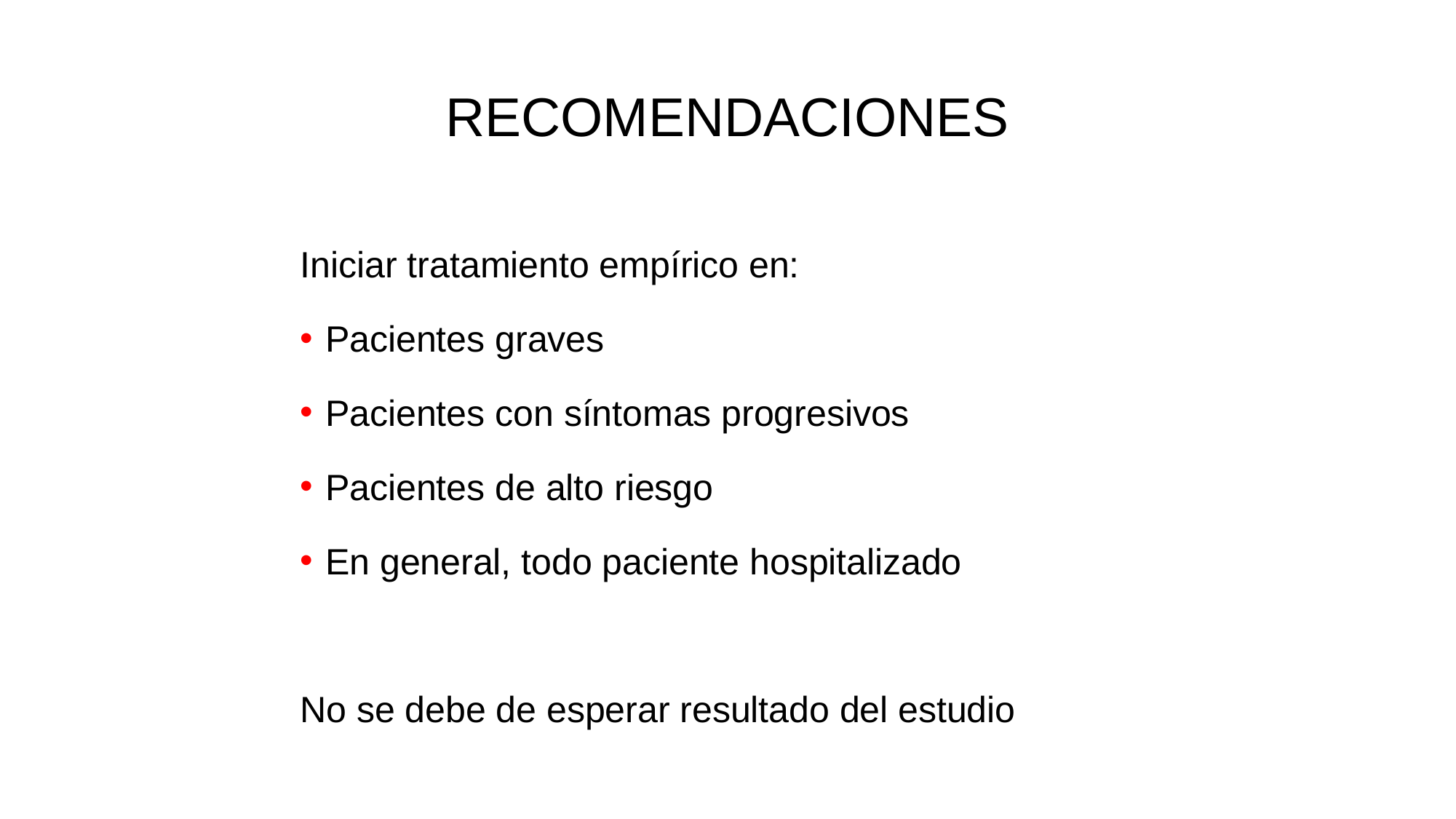

# RECOMENDACIONES
Iniciar tratamiento empírico en:
Pacientes graves
Pacientes con síntomas progresivos
Pacientes de alto riesgo
En general, todo paciente hospitalizado

No se debe de esperar resultado del estudio